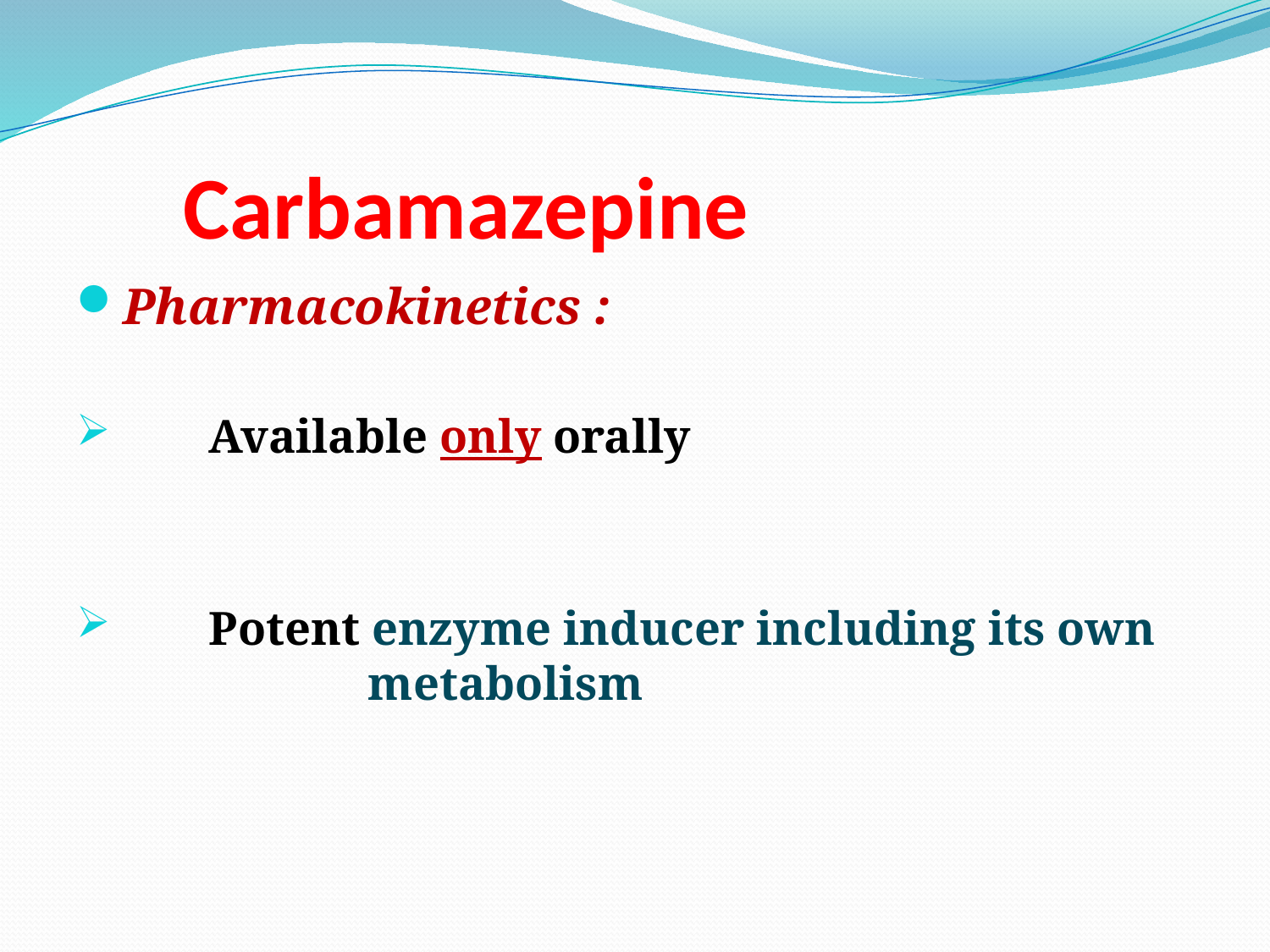

# Carbamazepine
Pharmacokinetics :

        Available only orally

        Potent enzyme inducer including its own 		metabolism